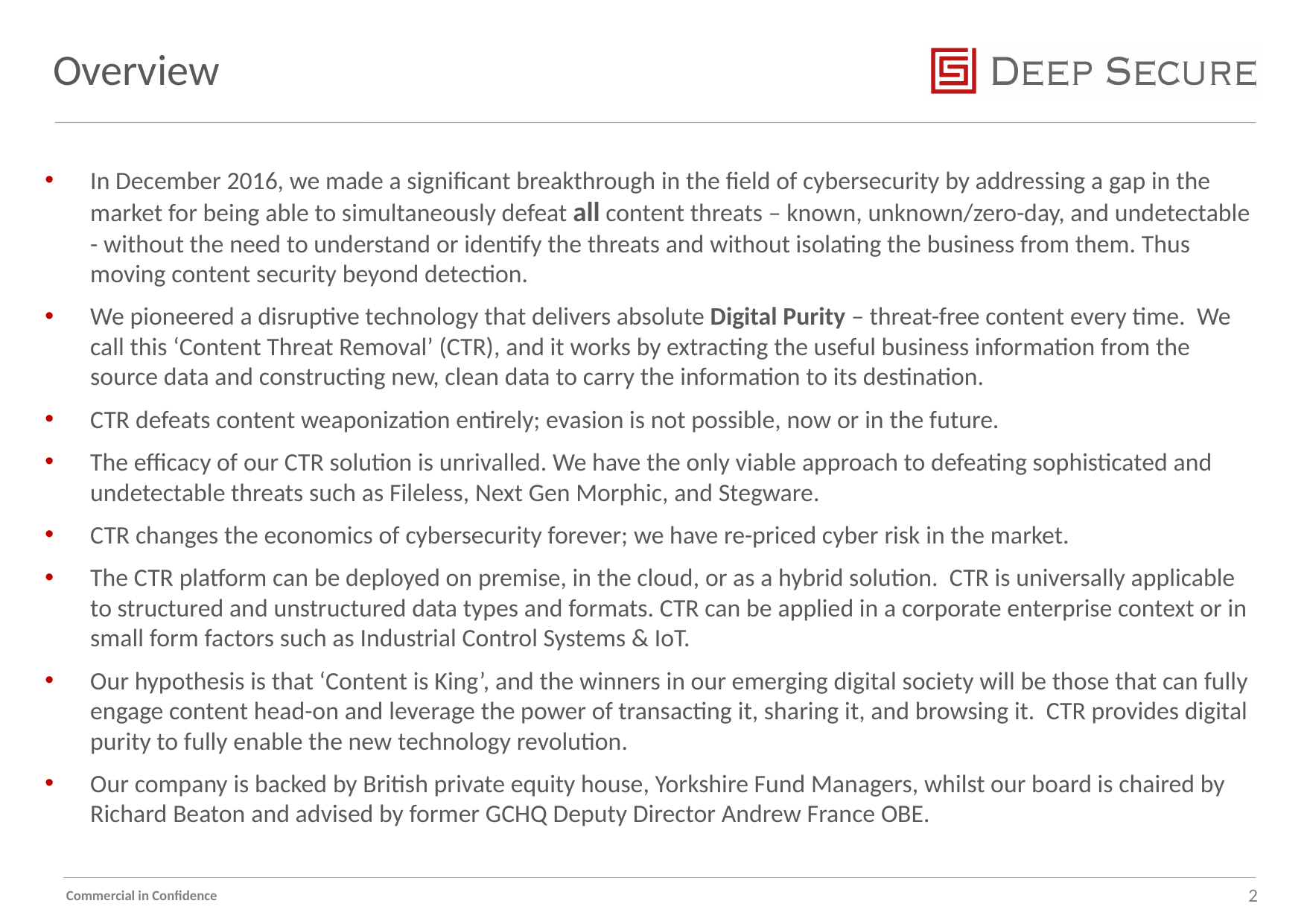

# Overview

In December 2016, we made a significant breakthrough in the field of cybersecurity by addressing a gap in the market for being able to simultaneously defeat all content threats – known, unknown/zero-day, and undetectable - without the need to understand or identify the threats and without isolating the business from them. Thus moving content security beyond detection.
We pioneered a disruptive technology that delivers absolute Digital Purity – threat-free content every time.  We call this ‘Content Threat Removal’ (CTR), and it works by extracting the useful business information from the source data and constructing new, clean data to carry the information to its destination.
CTR defeats content weaponization entirely; evasion is not possible, now or in the future.
The efficacy of our CTR solution is unrivalled. We have the only viable approach to defeating sophisticated and undetectable threats such as Fileless, Next Gen Morphic, and Stegware.
CTR changes the economics of cybersecurity forever; we have re-priced cyber risk in the market.
The CTR platform can be deployed on premise, in the cloud, or as a hybrid solution.  CTR is universally applicable to structured and unstructured data types and formats. CTR can be applied in a corporate enterprise context or in small form factors such as Industrial Control Systems & IoT.
Our hypothesis is that ‘Content is King’, and the winners in our emerging digital society will be those that can fully engage content head-on and leverage the power of transacting it, sharing it, and browsing it.  CTR provides digital purity to fully enable the new technology revolution.
Our company is backed by British private equity house, Yorkshire Fund Managers, whilst our board is chaired by Richard Beaton and advised by former GCHQ Deputy Director Andrew France OBE.